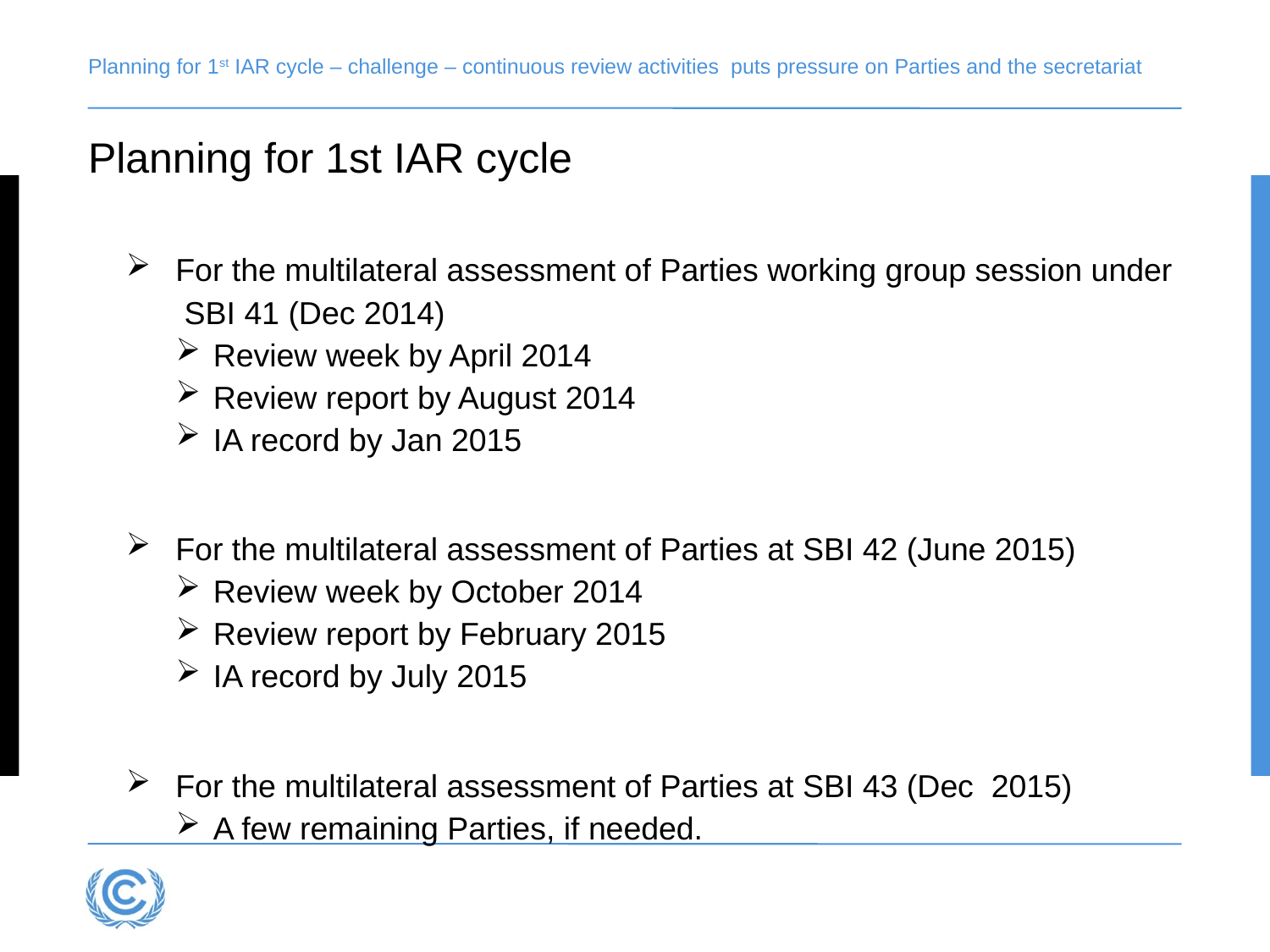

# Planning for 1st IAR cycle – challenge – continuous review activities  puts pressure on Parties and the secretariat
Planning for 1st IAR cycle
For the multilateral assessment of Parties working group session under  SBI 41 (Dec 2014)
Review week by April 2014
Review report by August 2014
IA record by Jan 2015

For the multilateral assessment of Parties at SBI 42 (June 2015)
Review week by October 2014
Review report by February 2015
IA record by July 2015

For the multilateral assessment of Parties at SBI 43 (Dec  2015)
A few remaining Parties, if needed.